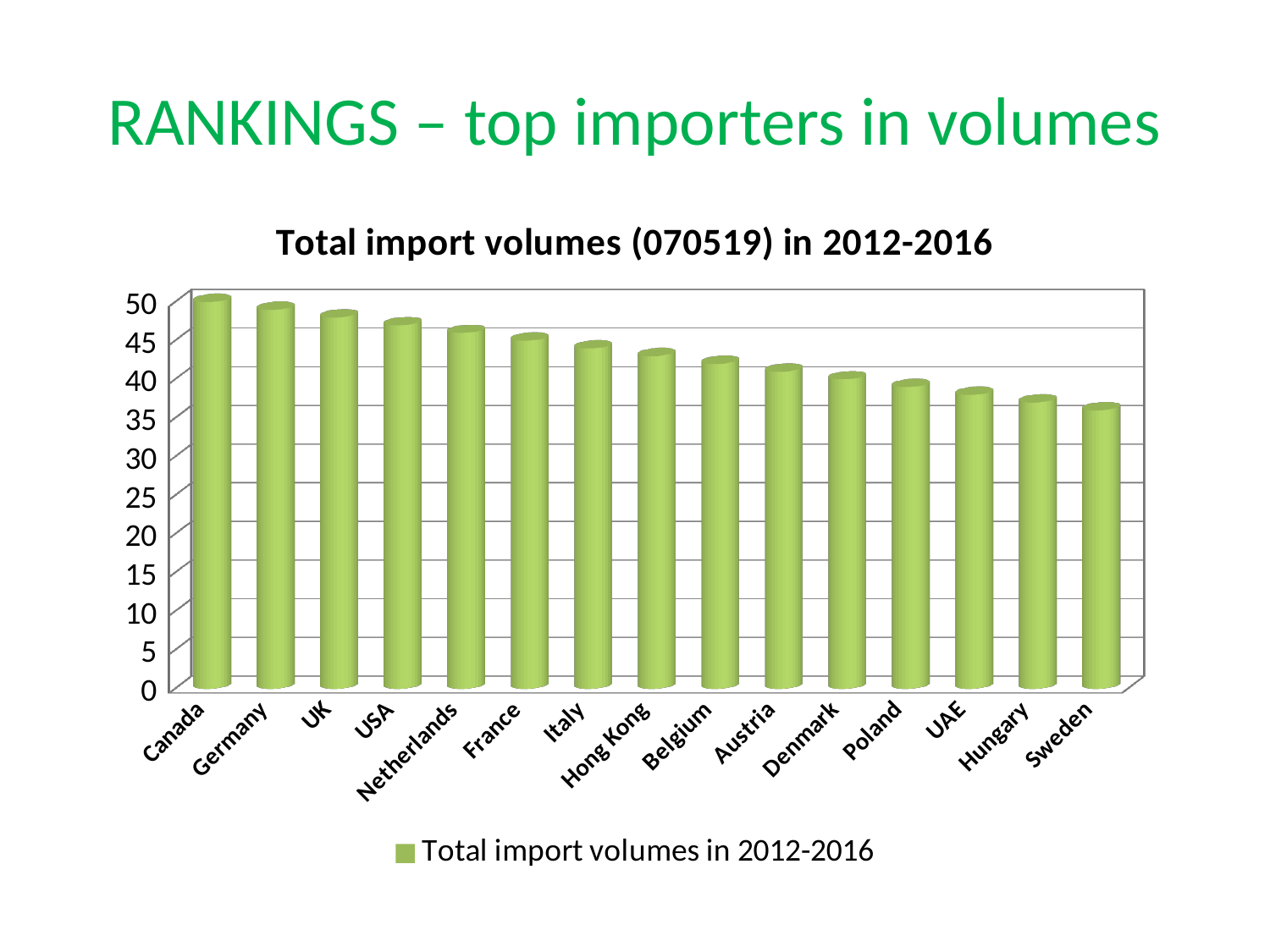

# RANKINGS – top importers in volumes

[unsupported chart]